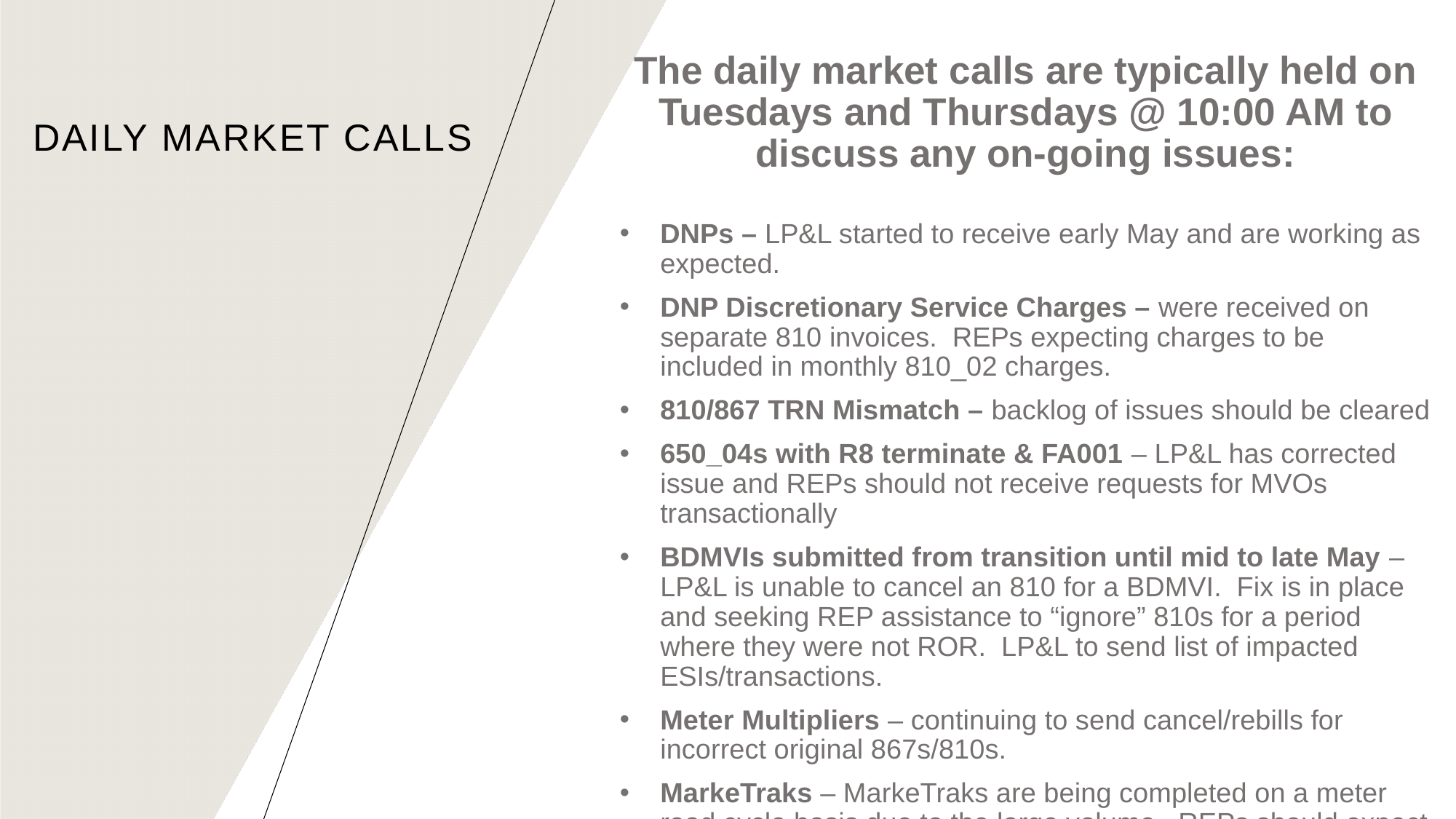

The daily market calls are typically held on Tuesdays and Thursdays @ 10:00 AM to discuss any on-going issues:

DNPs – LP&L started to receive early May and are working as expected.
DNP Discretionary Service Charges – were received on separate 810 invoices.  REPs expecting charges to be included in monthly 810_02 charges.
810/867 TRN Mismatch – backlog of issues should be cleared
650_04s with R8 terminate & FA001 – LP&L has corrected issue and REPs should not receive requests for MVOs transactionally
BDMVIs submitted from transition until mid to late May – LP&L is unable to cancel an 810 for a BDMVI.  Fix is in place and seeking REP assistance to “ignore” 810s for a period where they were not ROR.  LP&L to send list of impacted ESIs/transactions.
Meter Multipliers – continuing to send cancel/rebills for incorrect original 867s/810s.
MarkeTraks – MarkeTraks are being completed on a meter read cycle basis due to the large volume.  REPs should expect normal response times once volumes have reduced.

# Daily Market Calls